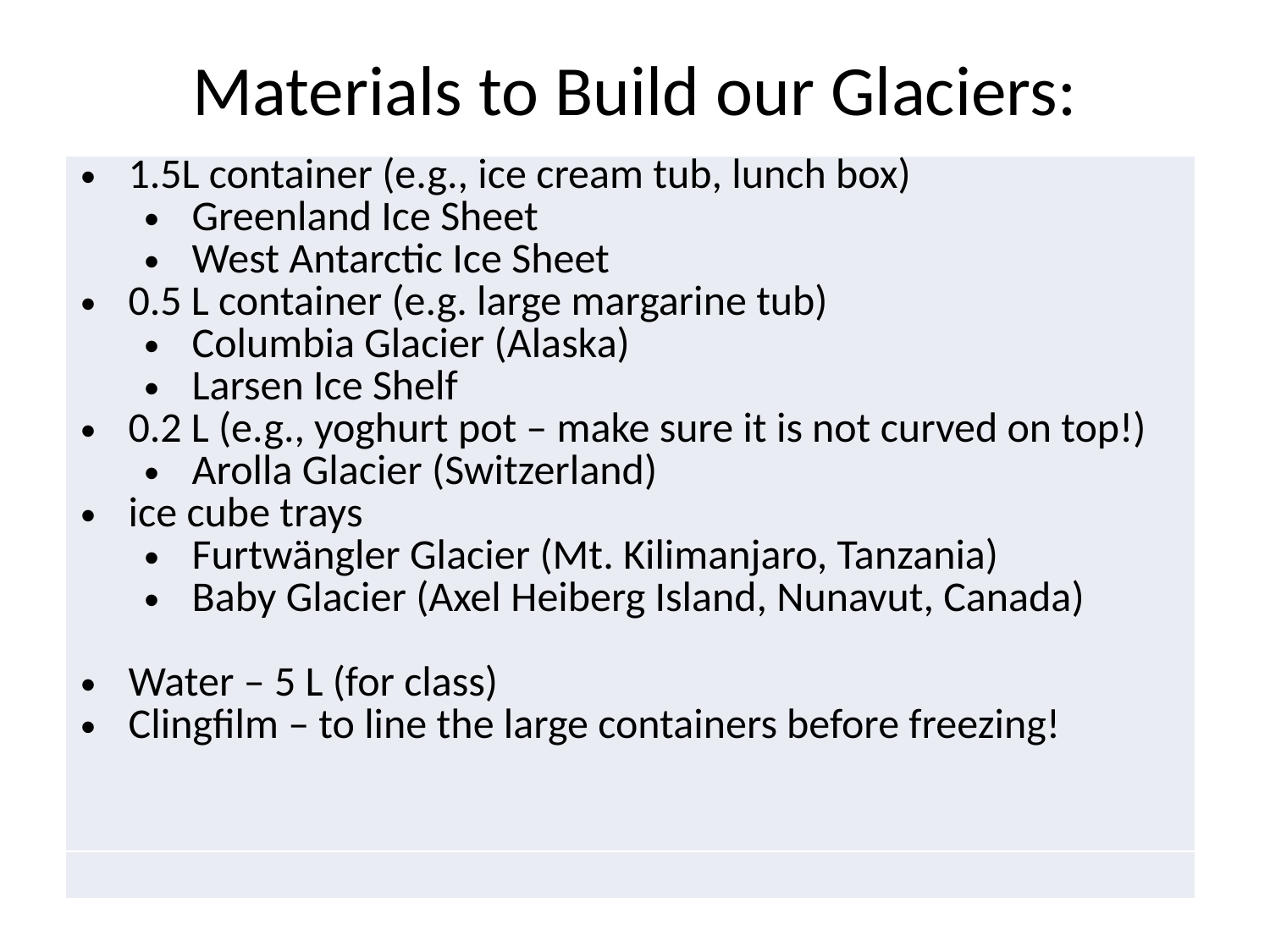

# Materials to Build our Glaciers:
| 1.5L container (e.g., ice cream tub, lunch box) Greenland Ice Sheet West Antarctic Ice Sheet 0.5 L container (e.g. large margarine tub) Columbia Glacier (Alaska) Larsen Ice Shelf 0.2 L (e.g., yoghurt pot – make sure it is not curved on top!) Arolla Glacier (Switzerland) ice cube trays Furtwängler Glacier (Mt. Kilimanjaro, Tanzania) Baby Glacier (Axel Heiberg Island, Nunavut, Canada) Water – 5 L (for class) Clingfilm – to line the large containers before freezing! |
| --- |
|  |